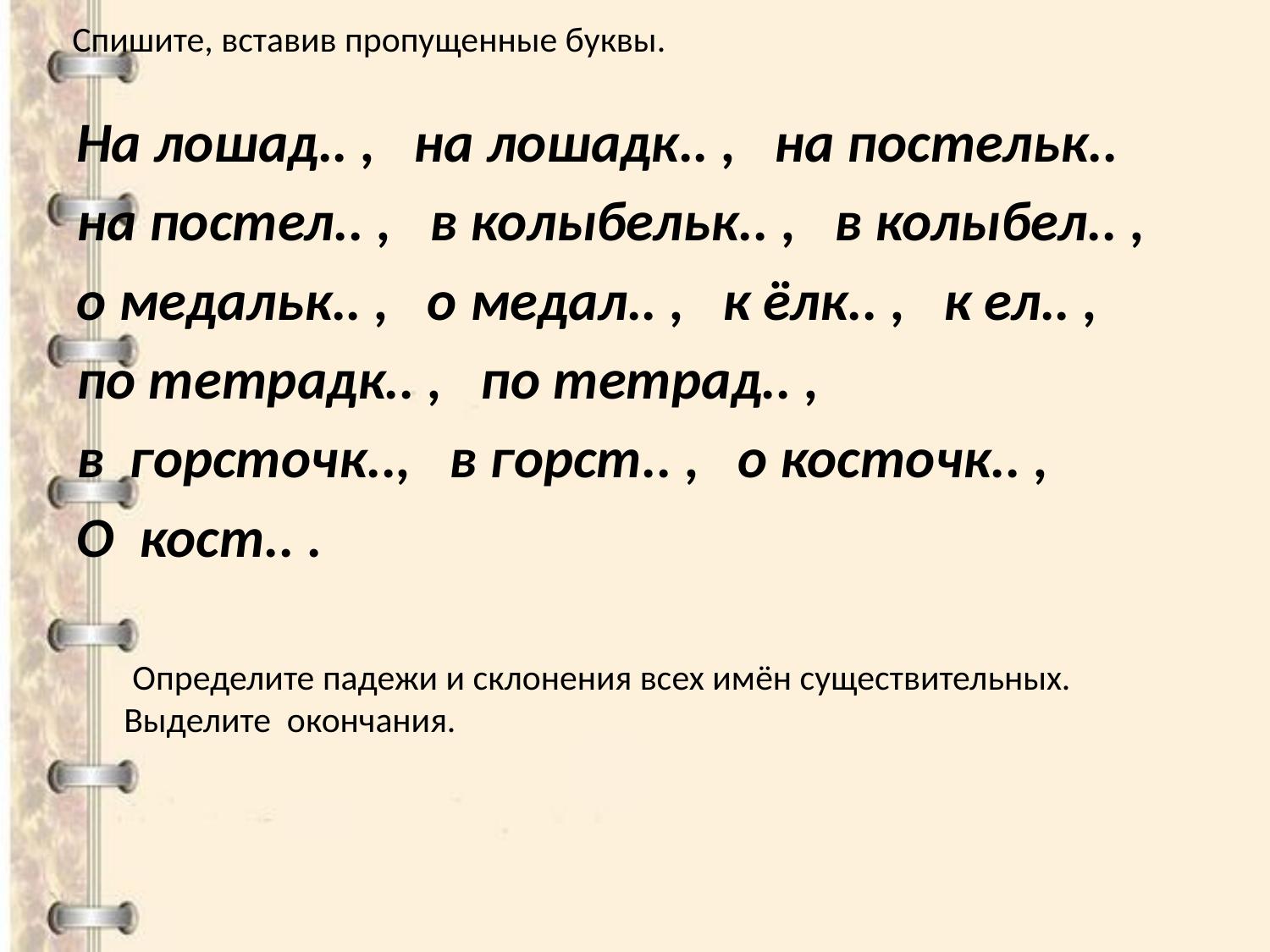

# Спишите, вставив пропущенные буквы.
На лошад.. ,   на лошадк.. ,   на постельк..
на постел.. ,   в колыбельк.. ,   в колыбел.. ,
о медальк.. ,   о медал.. ,   к ёлк.. ,   к ел.. ,
по тетрадк.. ,   по тетрад.. ,
в  горсточк..,   в горст.. ,   о косточк.. ,
О  кост.. .

       Определите падежи и склонения всех имён существительных. Выделите  окончания.